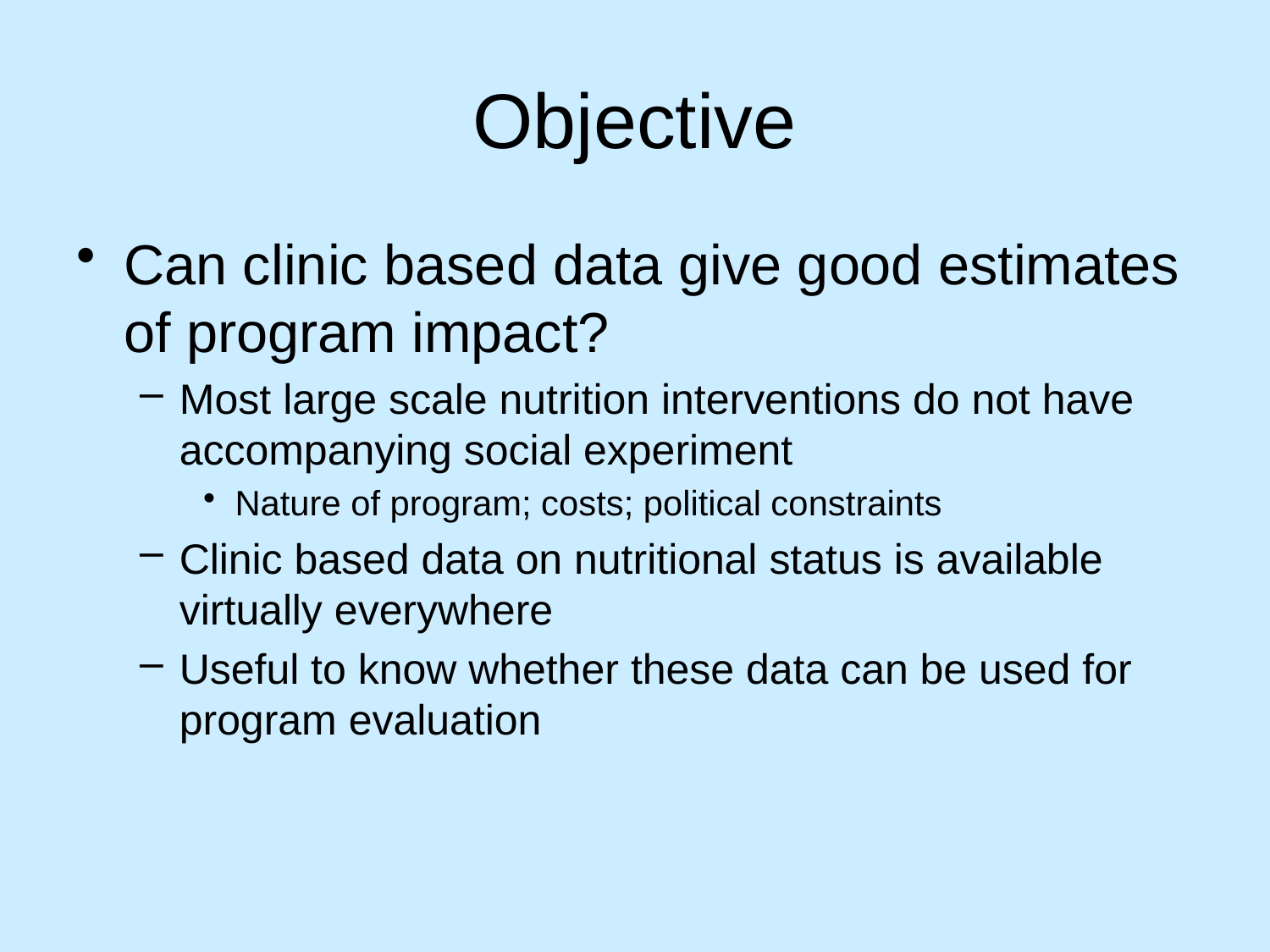

# Objective
Can clinic based data give good estimates of program impact?
Most large scale nutrition interventions do not have accompanying social experiment
Nature of program; costs; political constraints
Clinic based data on nutritional status is available virtually everywhere
Useful to know whether these data can be used for program evaluation